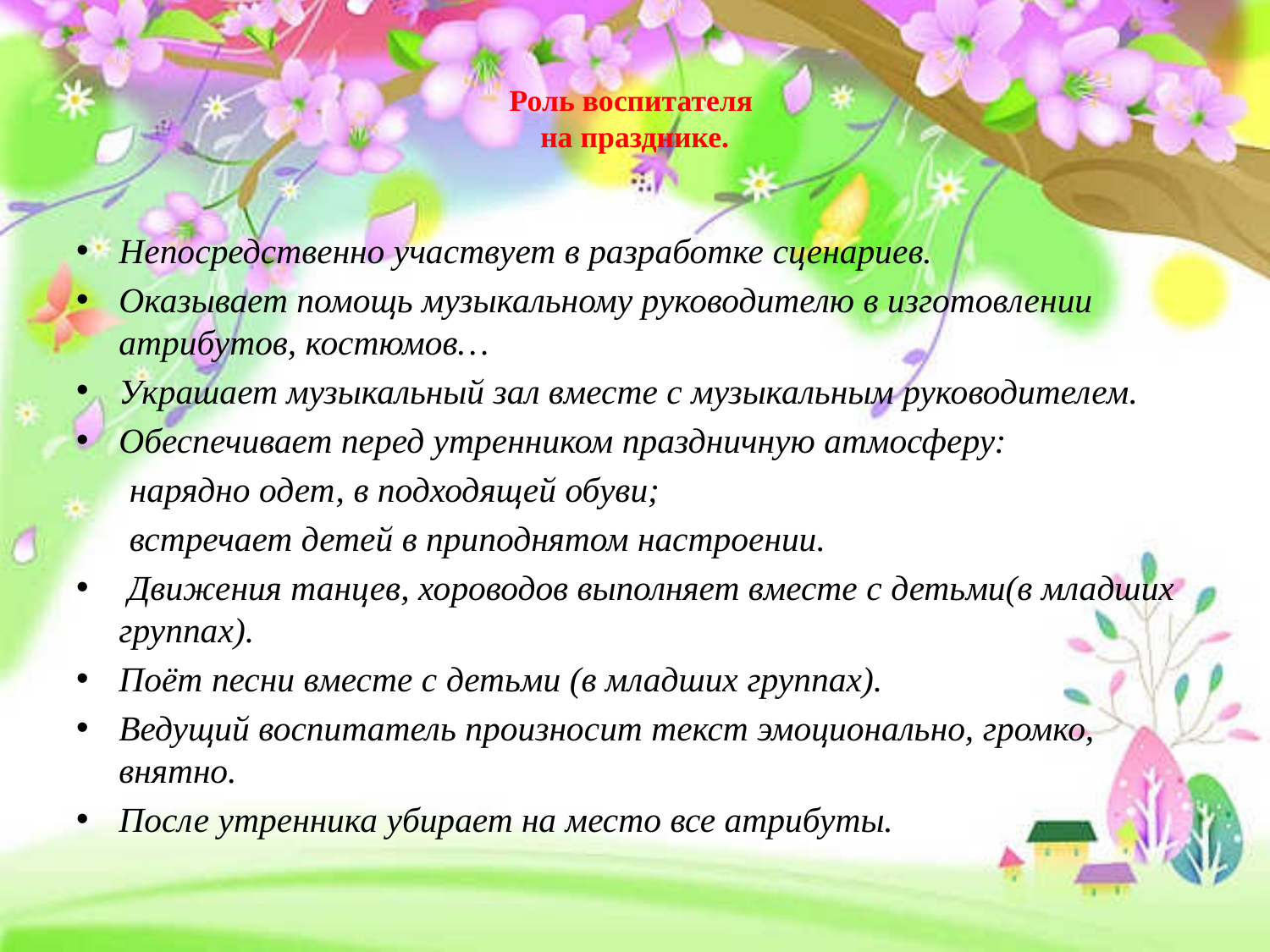

# Роль воспитателя на празднике.
Непосредственно участвует в разработке сценариев.
Оказывает помощь музыкальному руководителю в изготовлении атрибутов, костюмов…
Украшает музыкальный зал вместе с музыкальным руководителем.
Обеспечивает перед утренником праздничную атмосферу:
      нарядно одет, в подходящей обуви;
      встречает детей в приподнятом настроении.
 Движения танцев, хороводов выполняет вместе с детьми(в младших группах).
Поёт песни вместе с детьми (в младших группах).
Ведущий воспитатель произносит текст эмоционально, громко, внятно.
После утренника убирает на место все атрибуты.